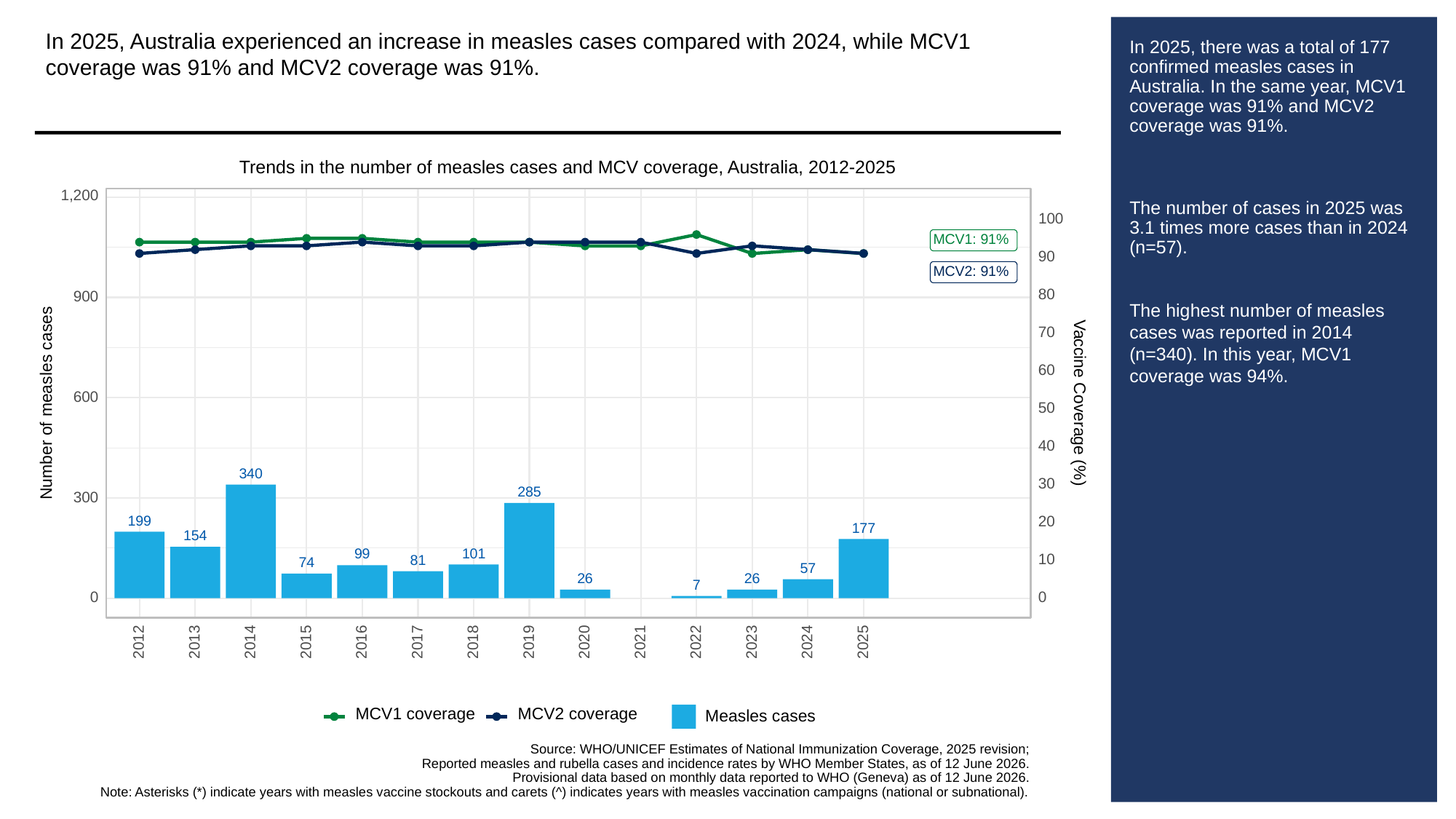

In 2025, Australia experienced an increase in measles cases compared with 2024, while MCV1 coverage was 91% and MCV2 coverage was 91%.
# In 2025, there was a total of 177 confirmed measles cases in Australia. In the same year, MCV1 coverage was 91% and MCV2 coverage was 91%.

The number of cases in 2025 was 3.1 times more cases than in 2024 (n=57).

The highest number of measles cases was reported in 2014 (n=340). In this year, MCV1 coverage was 94%.

Trends in the number of measles cases and MCV coverage, Australia, 2012-2025

1,200

100

MCV1: 91%

90

MCV2: 91%
80
900

70

60
600
Vaccine Coverage (%)
Number of measles cases

50
40

340
30

285
300

199
20
177
154

101
99
10
81
74
57

26
26

7

0
0

2013
2023
2012
2014
2015
2016
2017
2018
2019
2020
2021
2022
2024
2025

MCV1 coverage
MCV2 coverage
Measles cases

Source: WHO/UNICEF Estimates of National Immunization Coverage, 2025 revision;
Reported measles and rubella cases and incidence rates by WHO Member States, as of 12 June 2026.
Provisional data based on monthly data reported to WHO (Geneva) as of 12 June 2026.
Note: Asterisks (*) indicate years with measles vaccine stockouts and carets (^) indicates years with measles vaccination campaigns (national or subnational).